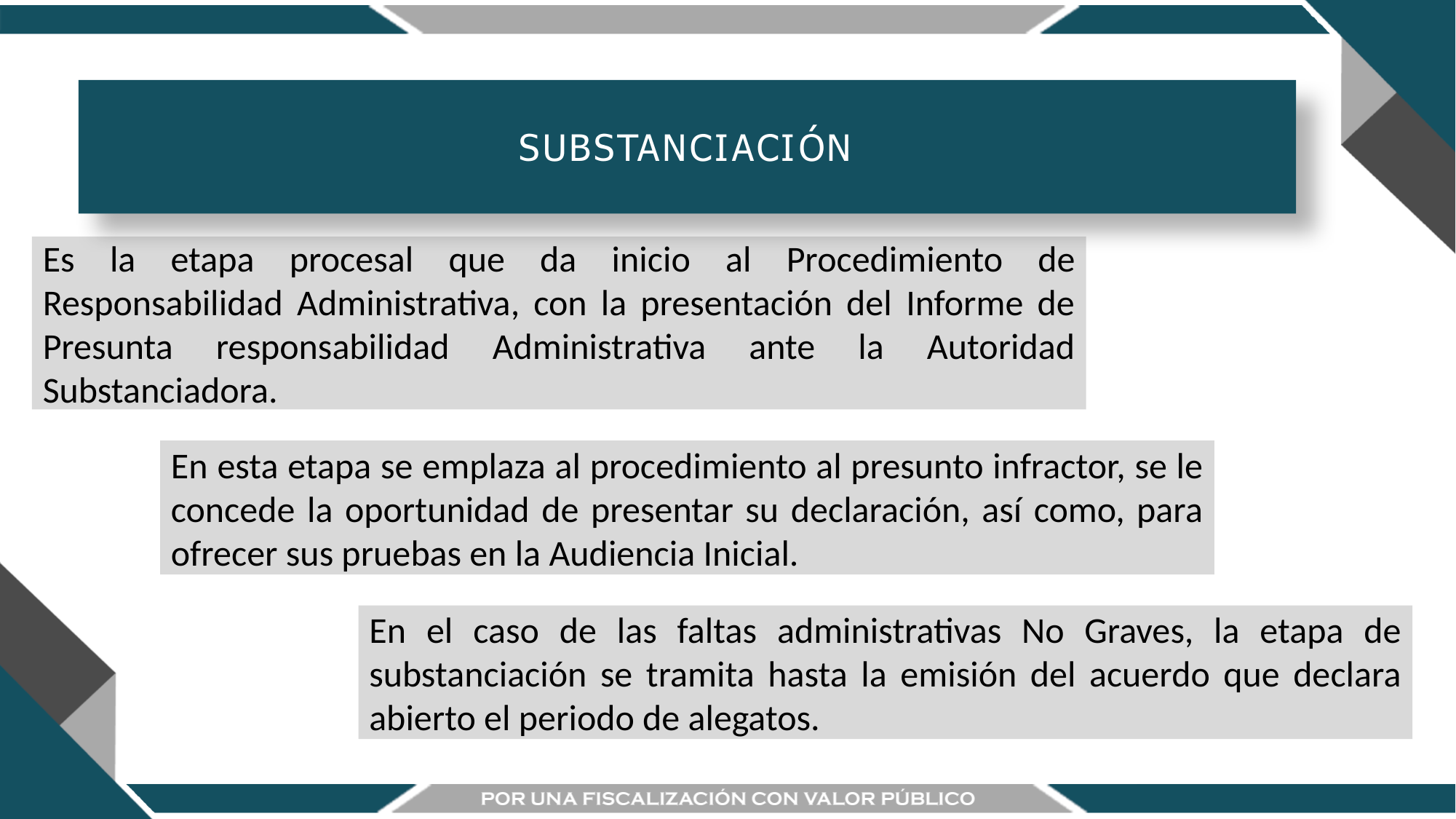

SUBSTANCIACIÓN
Es la etapa procesal que da inicio al Procedimiento de Responsabilidad Administrativa, con la presentación del Informe de Presunta responsabilidad Administrativa ante la Autoridad Substanciadora.
En esta etapa se emplaza al procedimiento al presunto infractor, se le concede la oportunidad de presentar su declaración, así como, para ofrecer sus pruebas en la Audiencia Inicial.
En el caso de las faltas administrativas No Graves, la etapa de substanciación se tramita hasta la emisión del acuerdo que declara abierto el periodo de alegatos.